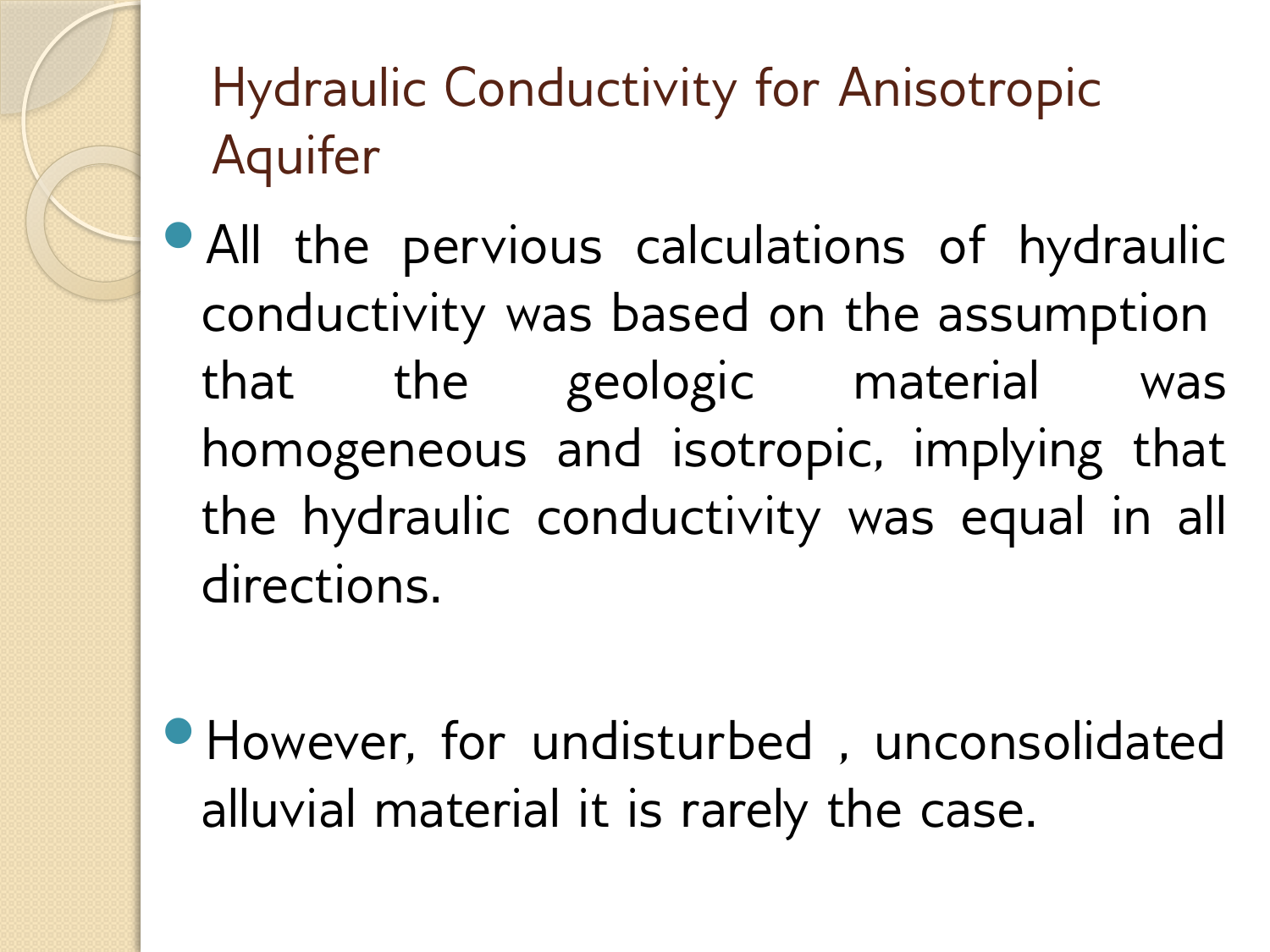

# Hydraulic Conductivity for Anisotropic Aquifer
All the pervious calculations of hydraulic conductivity was based on the assumption  that the geologic material was homogeneous and isotropic, implying that the hydraulic conductivity was equal in all directions.

However, for undisturbed , unconsolidated alluvial material it is rarely the case.